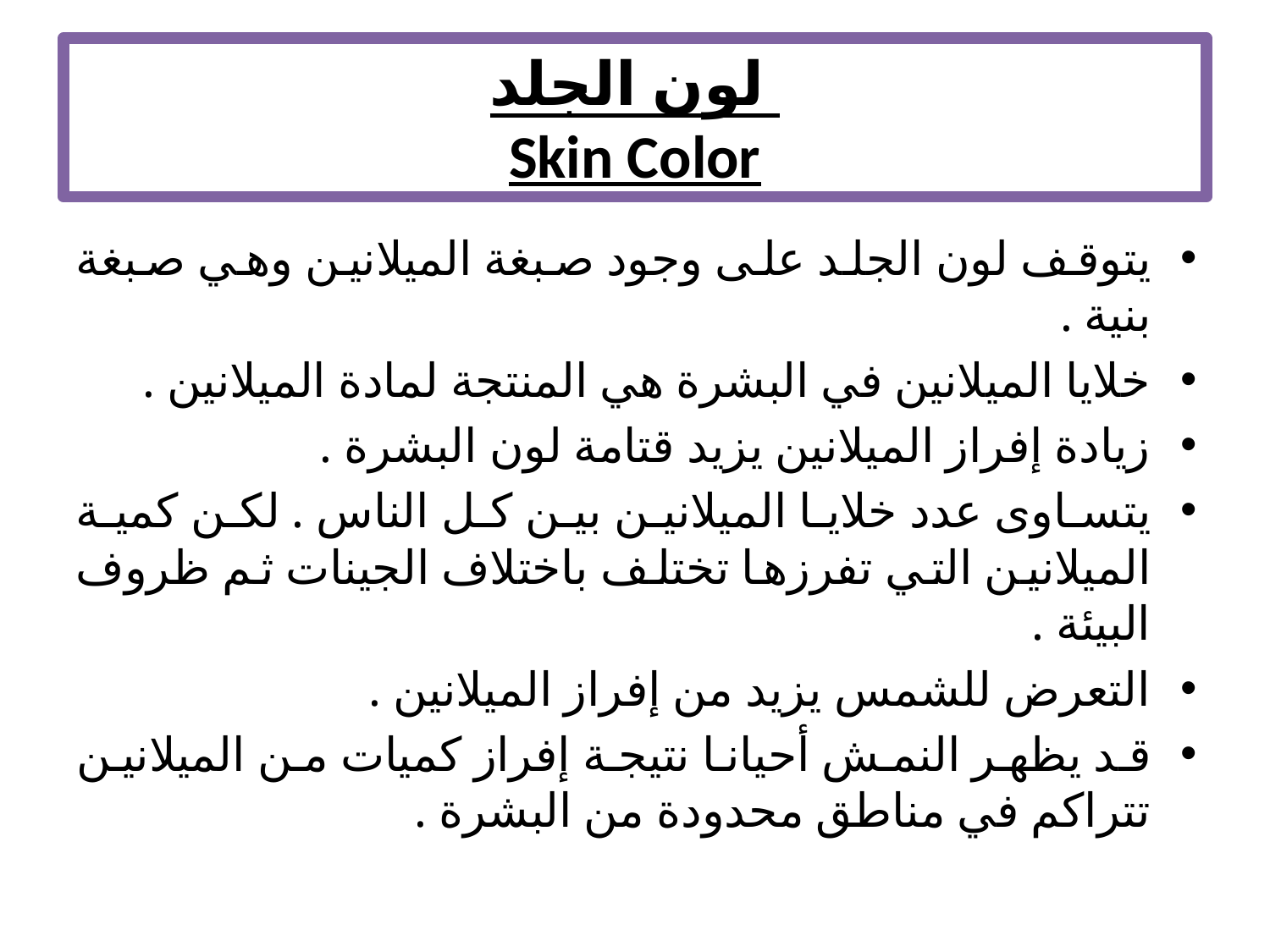

# لون الجلد Skin Color
يتوقف لون الجلد على وجود صبغة الميلانين وهي صبغة بنية .
خلايا الميلانين في البشرة هي المنتجة لمادة الميلانين .
زيادة إفراز الميلانين يزيد قتامة لون البشرة .
يتساوى عدد خلايا الميلانين بين كل الناس . لكن كمية الميلانين التي تفرزها تختلف باختلاف الجينات ثم ظروف البيئة .
التعرض للشمس يزيد من إفراز الميلانين .
قد يظهر النمش أحيانا نتيجة إفراز كميات من الميلانين تتراكم في مناطق محدودة من البشرة .